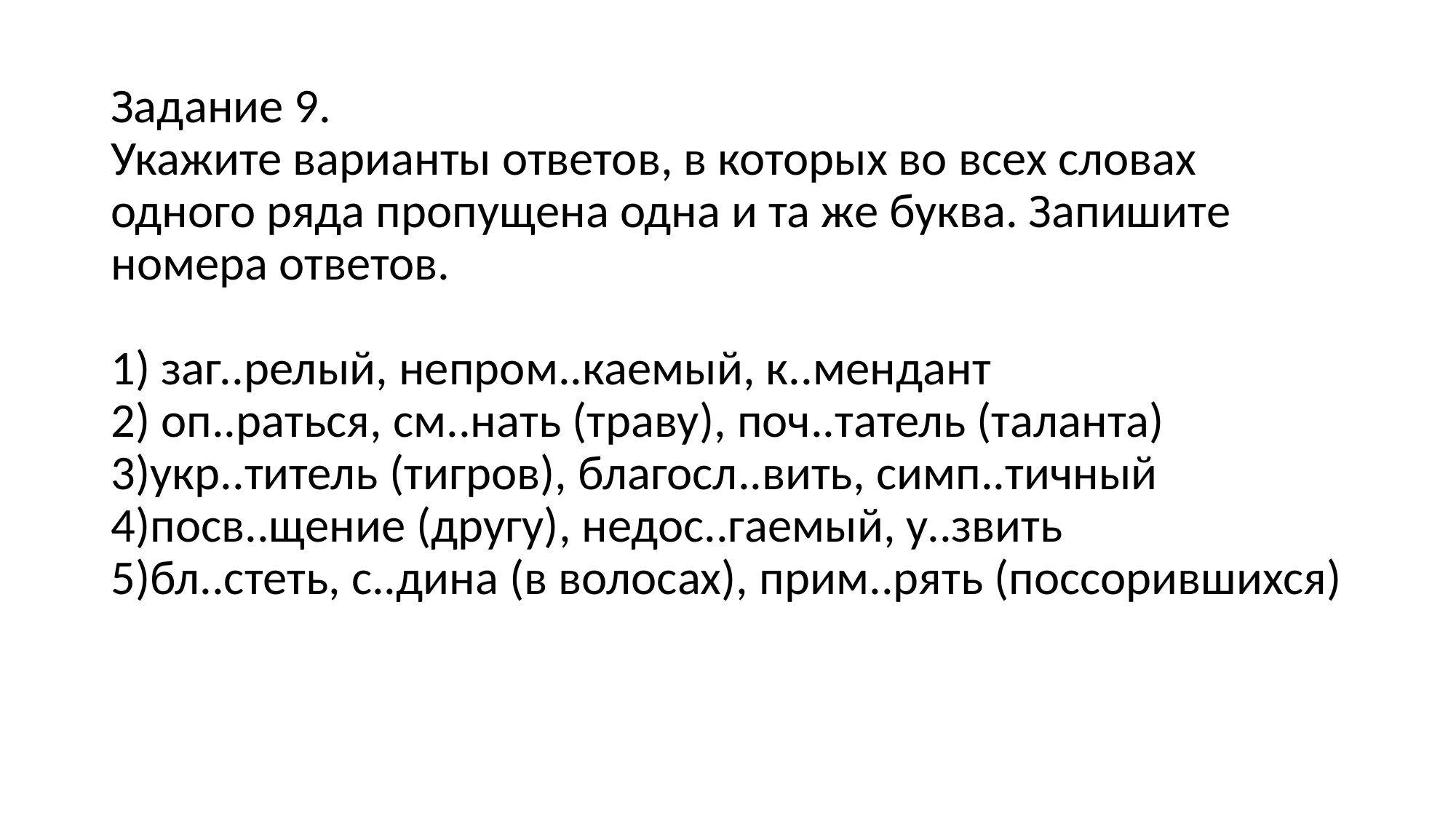

# Задание 9. Укажите варианты ответов, в которых во всех словах одного ряда пропущена одна и та же буква. Запишите номера ответов. 1) заг..релый, непром..каемый, к..мендант 2) оп..раться, см..нать (траву), поч..татель (таланта) 3)укр..титель (тигров), благосл..вить, симп..тичный 4)посв..щение (другу), недос..гаемый, у..звить 5)бл..стеть, с..дина (в волосах), прим..рять (поссорившихся)